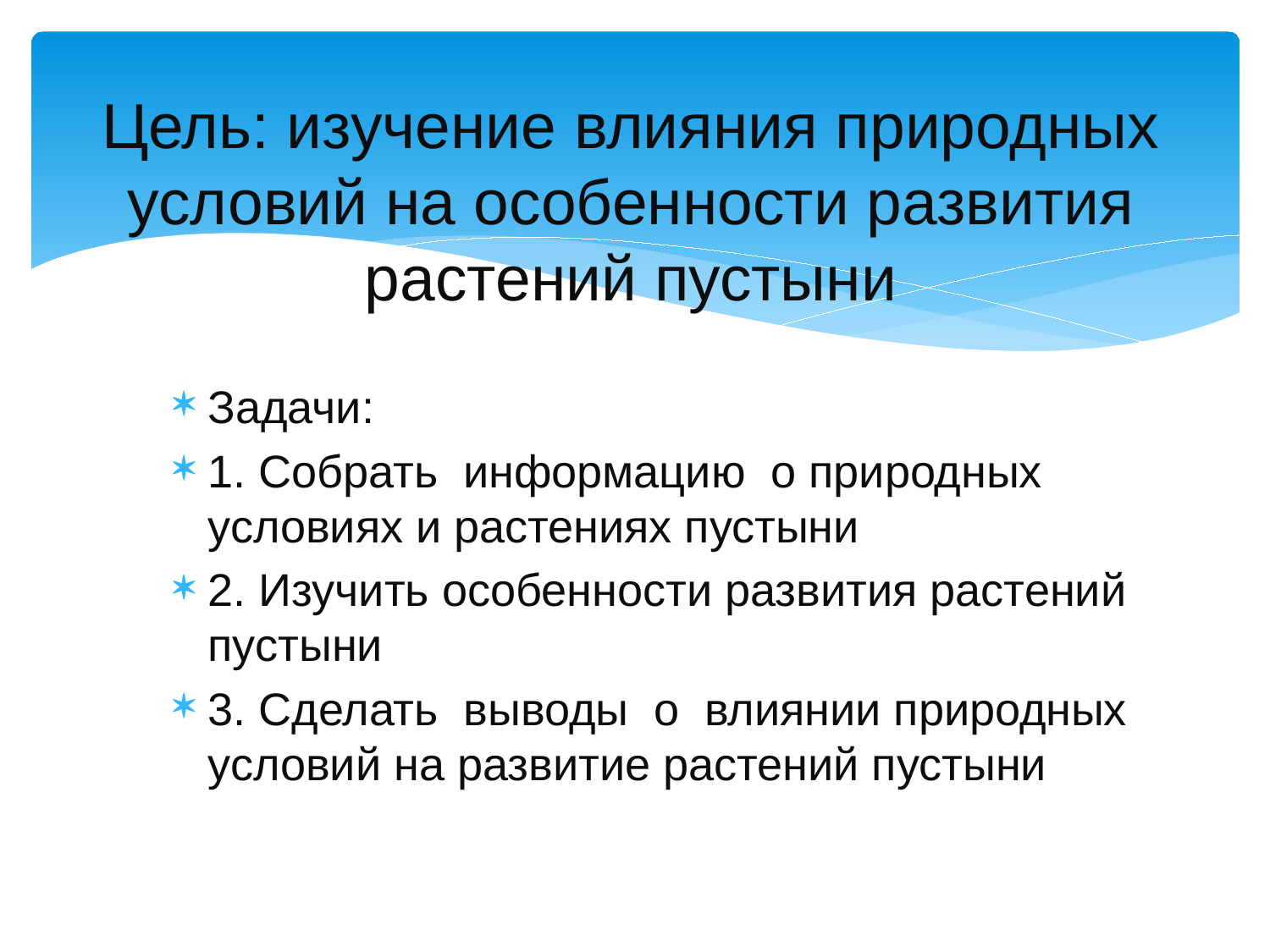

# Цель: изучение влияния природных условий на особенности развития растений пустыни
Задачи:
1. Собрать  информацию  о природных условиях и растениях пустыни
2. Изучить особенности развития растений пустыни
3. Сделать  выводы  о  влиянии природных условий на развитие растений пустыни